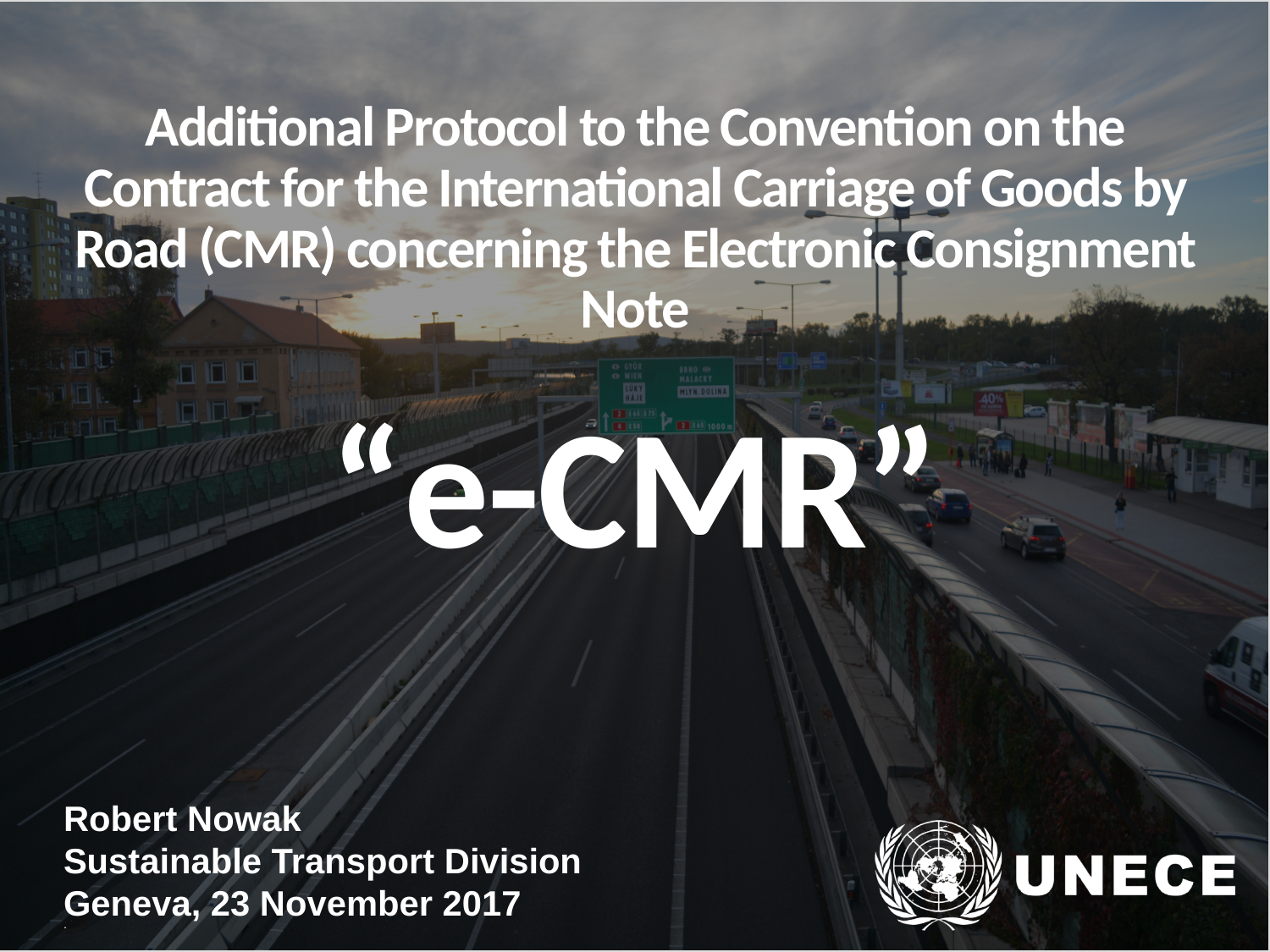

Additional Protocol to the Convention on the Contract for the International Carriage of Goods by Road (CMR) concerning the Electronic Consignment Note

“e-CMR”

Robert Nowak
Sustainable Transport Division
Geneva, 23 November 2017